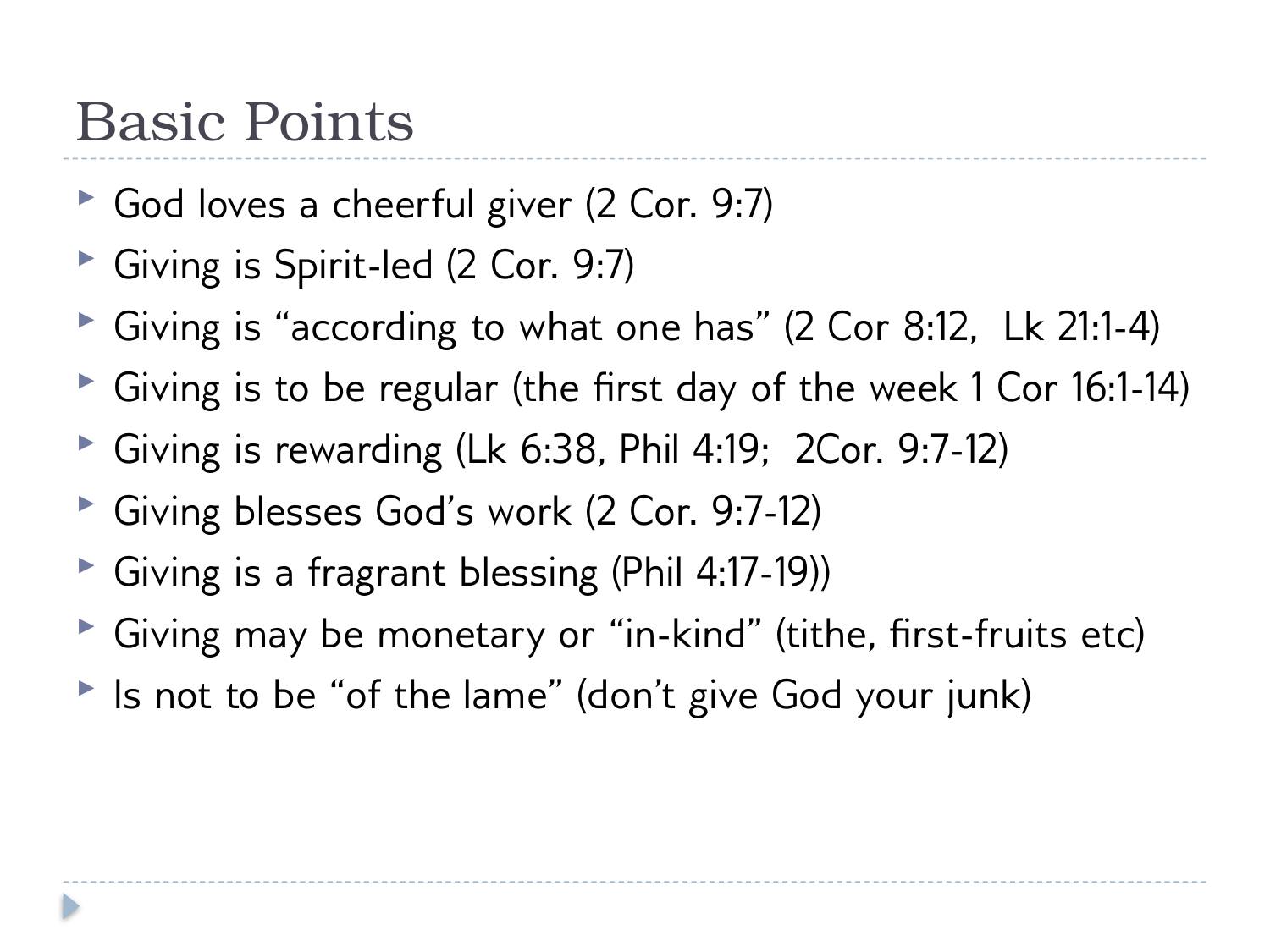

# Basic Points
God loves a cheerful giver (2 Cor. 9:7)
Giving is Spirit-led (2 Cor. 9:7)
Giving is “according to what one has” (2 Cor 8:12,  Lk 21:1-4)
Giving is to be regular (the first day of the week 1 Cor 16:1-14)
Giving is rewarding (Lk 6:38, Phil 4:19;  2Cor. 9:7-12)
Giving blesses God’s work (2 Cor. 9:7-12)
Giving is a fragrant blessing (Phil 4:17-19))
Giving may be monetary or “in-kind” (tithe, first-fruits etc)
Is not to be “of the lame” (don’t give God your junk)